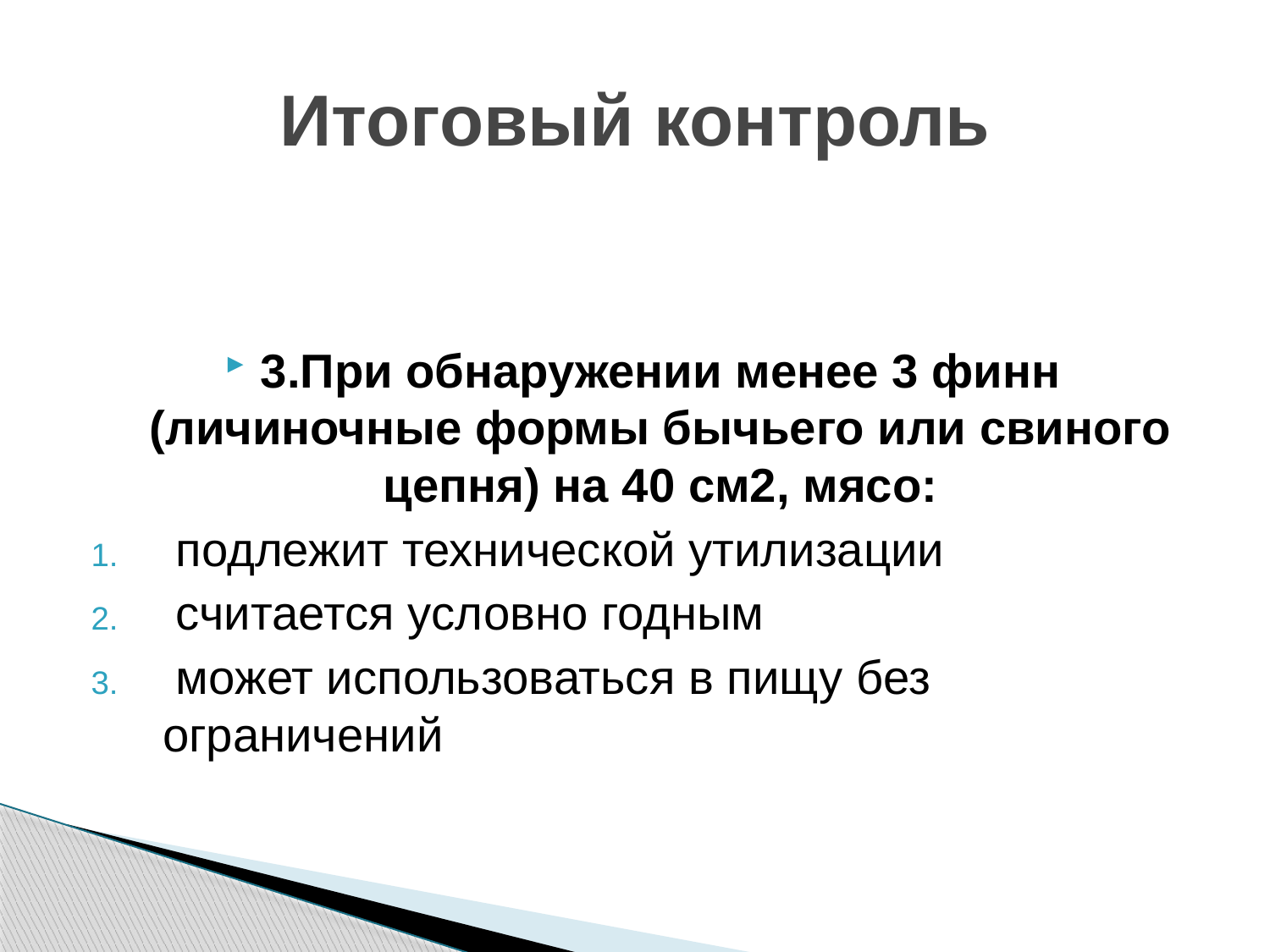

# Итоговый контроль

3.При обнаружении менее 3 финн (личиночные формы бычьего или свиного цепня) на 40 см2, мясо:
 подлежит технической утилизации
 считается условно годным
 может использоваться в пищу без ограничений